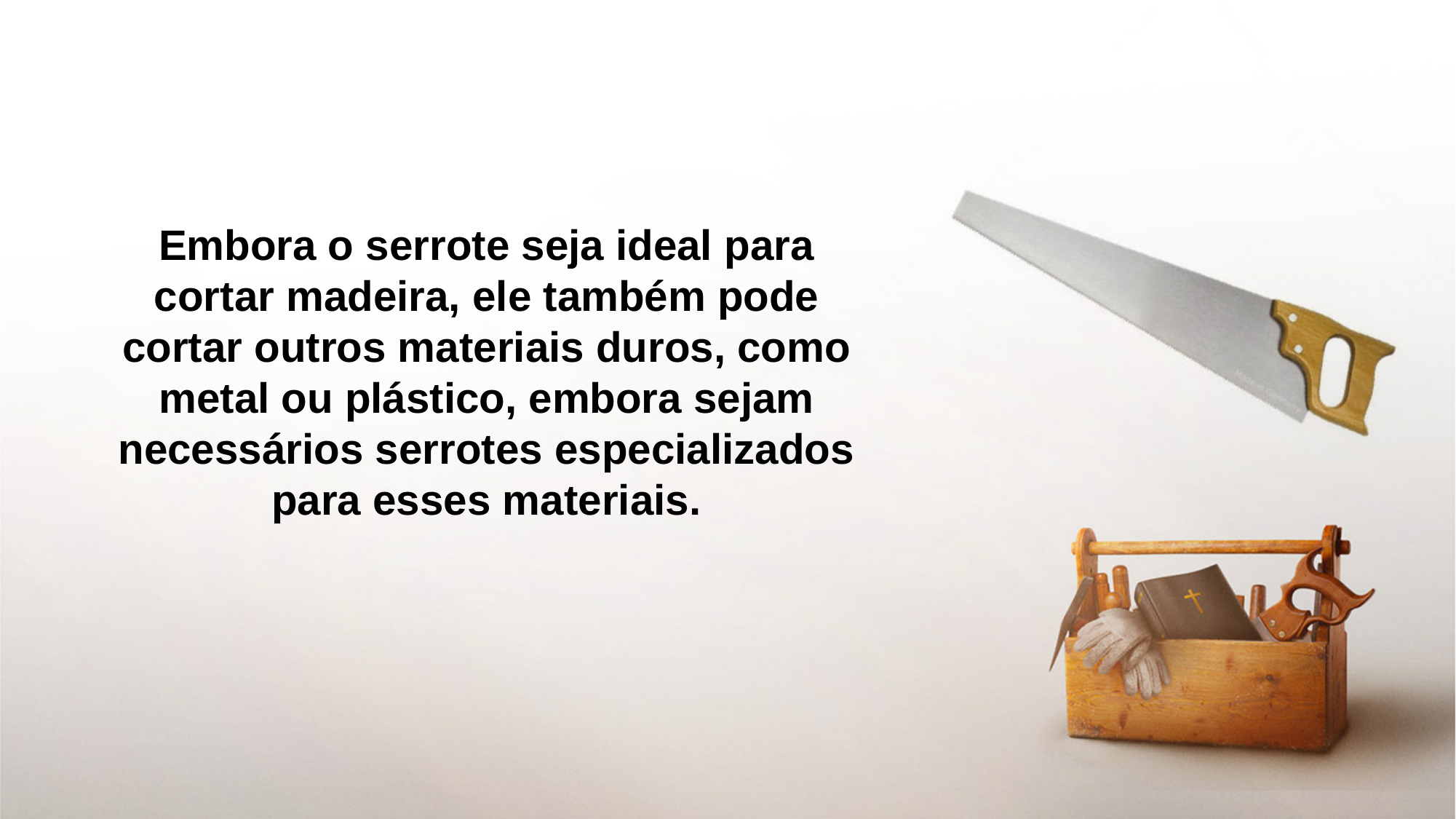

Embora o serrote seja ideal para cortar madeira, ele também pode cortar outros materiais duros, como metal ou plástico, embora sejam necessários serrotes especializados para esses materiais.